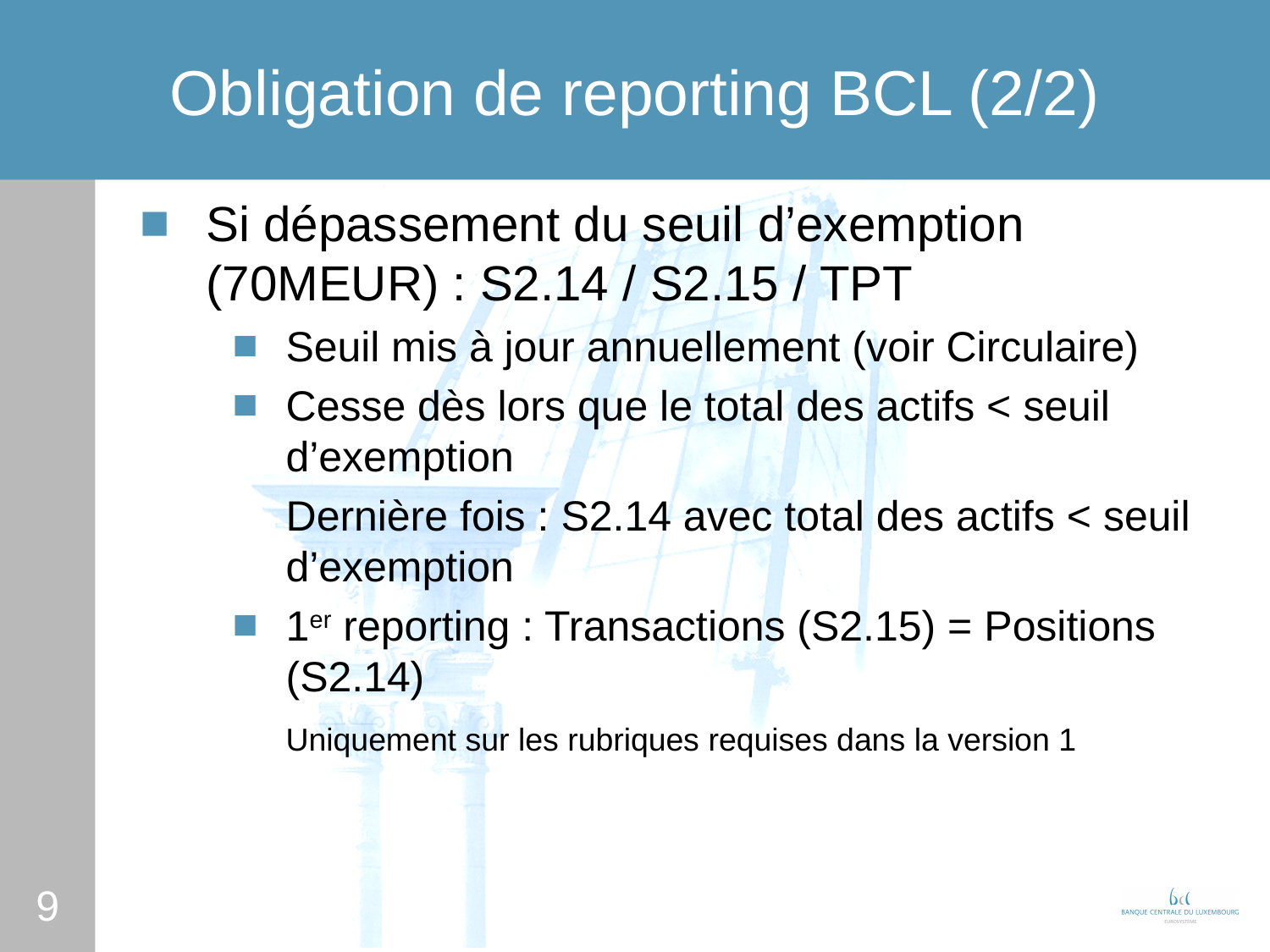

# Obligation de reporting BCL (2/2)
Si dépassement du seuil d’exemption (70MEUR) : S2.14 / S2.15 / TPT
Seuil mis à jour annuellement (voir Circulaire)
Cesse dès lors que le total des actifs < seuil d’exemption
	Dernière fois : S2.14 avec total des actifs < seuil d’exemption
1er reporting : Transactions (S2.15) = Positions (S2.14)
	Uniquement sur les rubriques requises dans la version 1
9